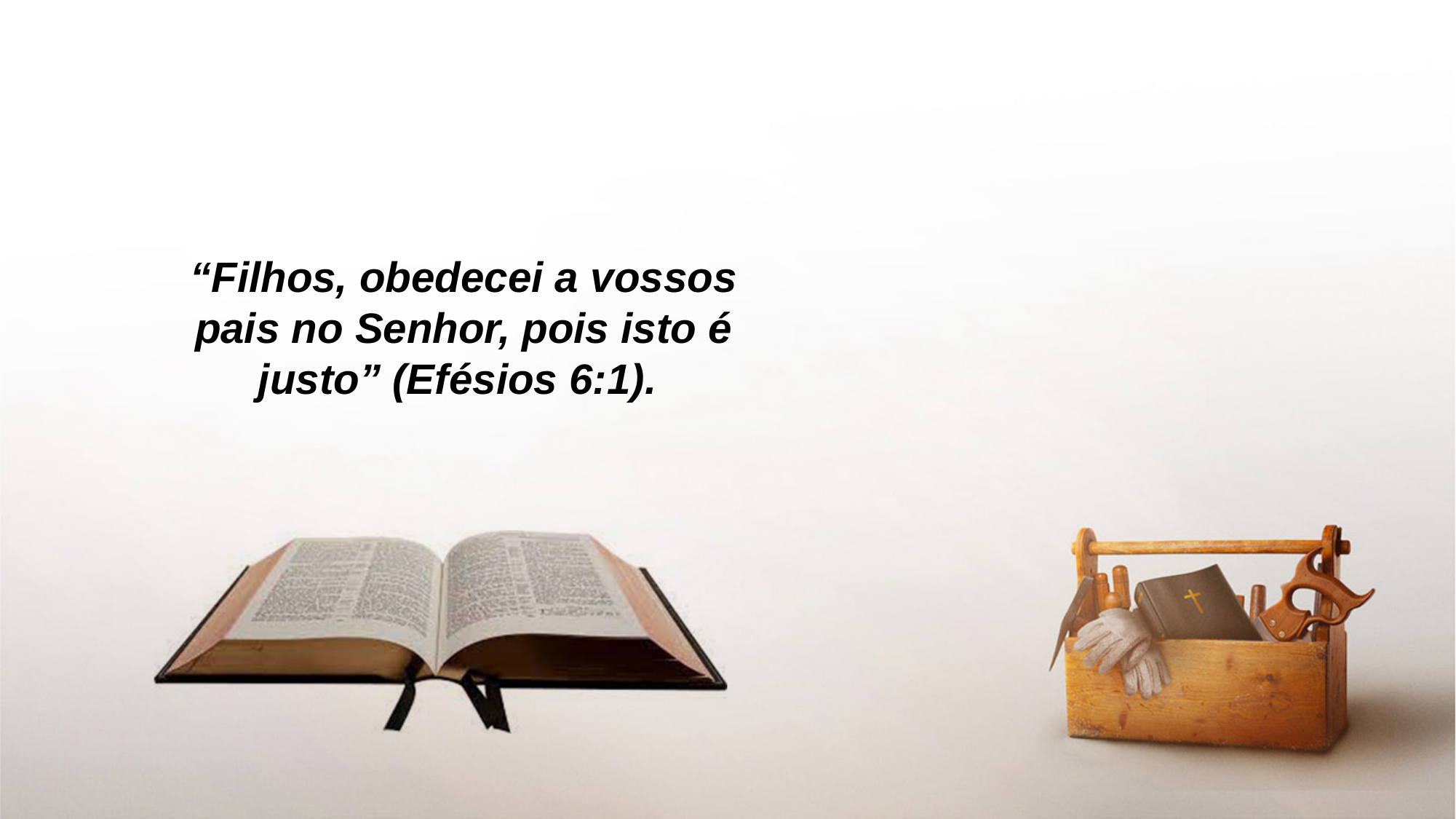

“Filhos, obedecei a vossos pais no Senhor, pois isto é justo” (Efésios 6:1).